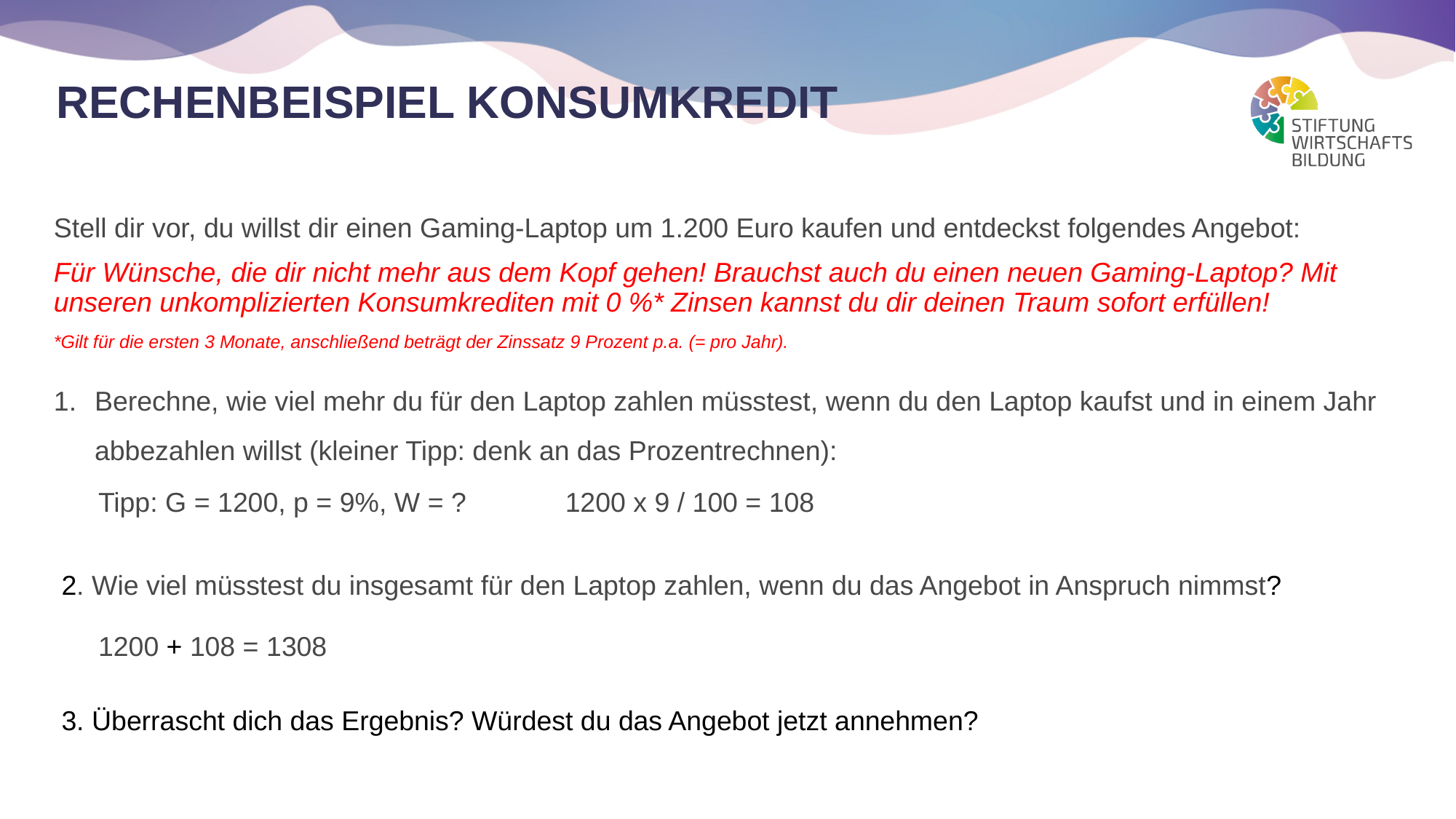

# Rechenbeispiel Konsumkredit
Stell dir vor, du willst dir einen Gaming-Laptop um 1.200 Euro kaufen und entdeckst folgendes Angebot:
Für Wünsche, die dir nicht mehr aus dem Kopf gehen! Brauchst auch du einen neuen Gaming-Laptop? Mit unseren unkomplizierten Konsumkrediten mit 0 %* Zinsen kannst du dir deinen Traum sofort erfüllen!
*Gilt für die ersten 3 Monate, anschließend beträgt der Zinssatz 9 Prozent p.a. (= pro Jahr).
Berechne, wie viel mehr du für den Laptop zahlen müsstest, wenn du den Laptop kaufst und in einem Jahr abbezahlen willst (kleiner Tipp: denk an das Prozentrechnen):

Tipp: G = 1200, p = 9%, W = ?
1200 x 9 / 100 = 108
2. Wie viel müsstest du insgesamt für den Laptop zahlen, wenn du das Angebot in Anspruch nimmst?
1200 + 108 = 1308
3. Überrascht dich das Ergebnis? Würdest du das Angebot jetzt annehmen?